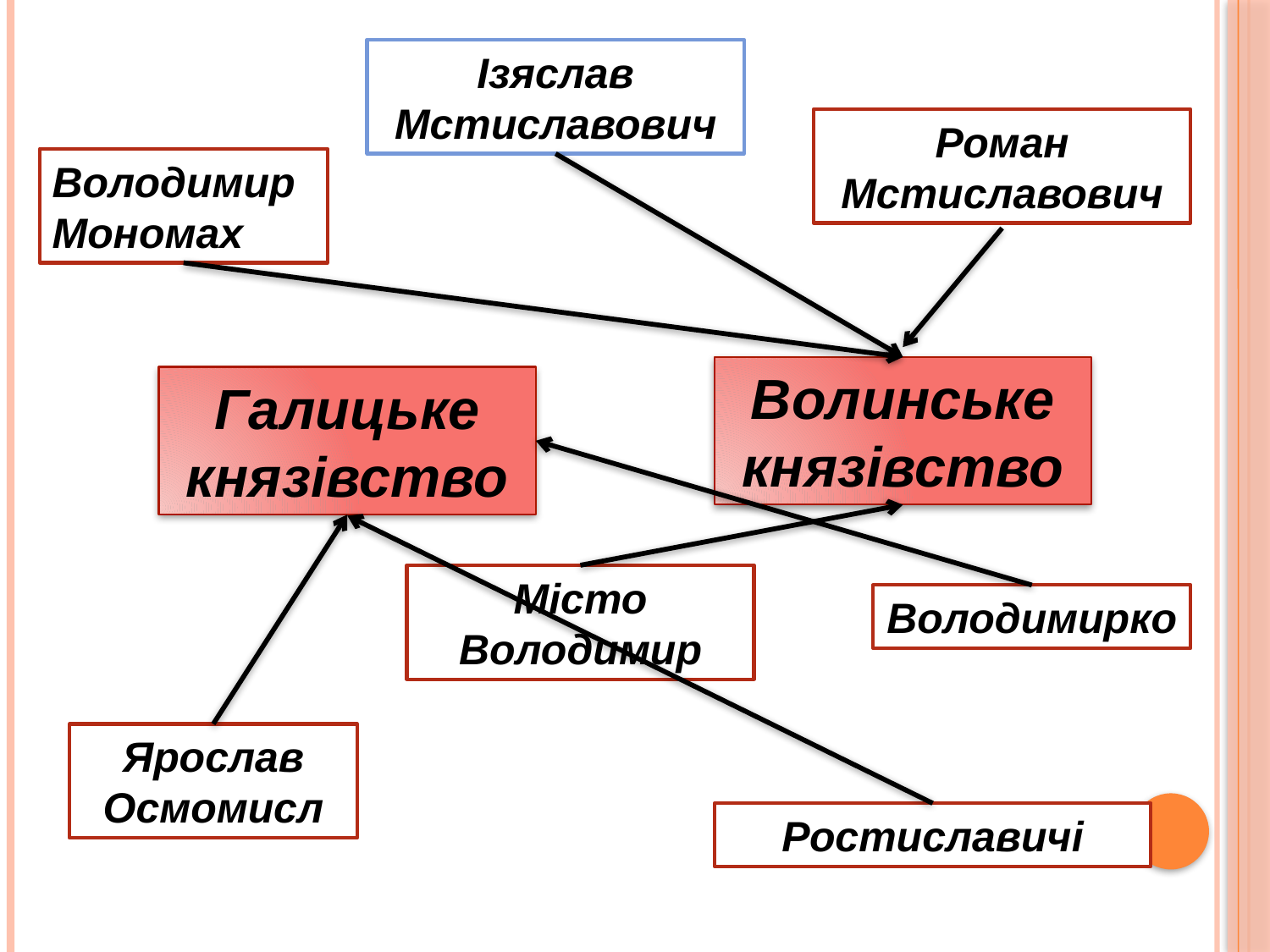

Ізяслав Мстиславович
Роман Мстиславович
Володимир Мономах
Волинське князівство
Галицьке князівство
Місто Володимир
Володимирко
Ярослав Осмомисл
Ростиславичі